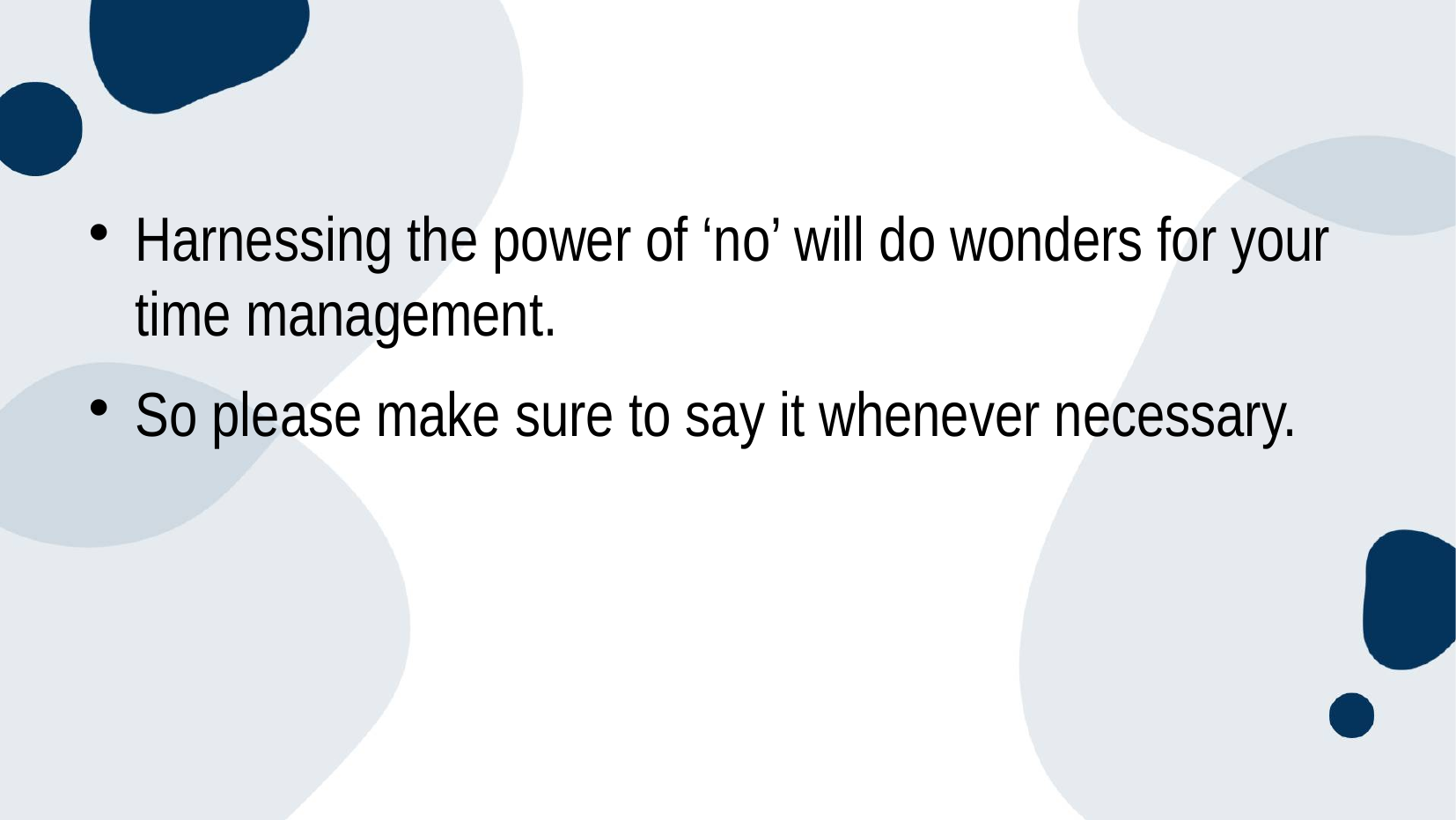

#
Harnessing the power of ‘no’ will do wonders for your time management.
So please make sure to say it whenever necessary.